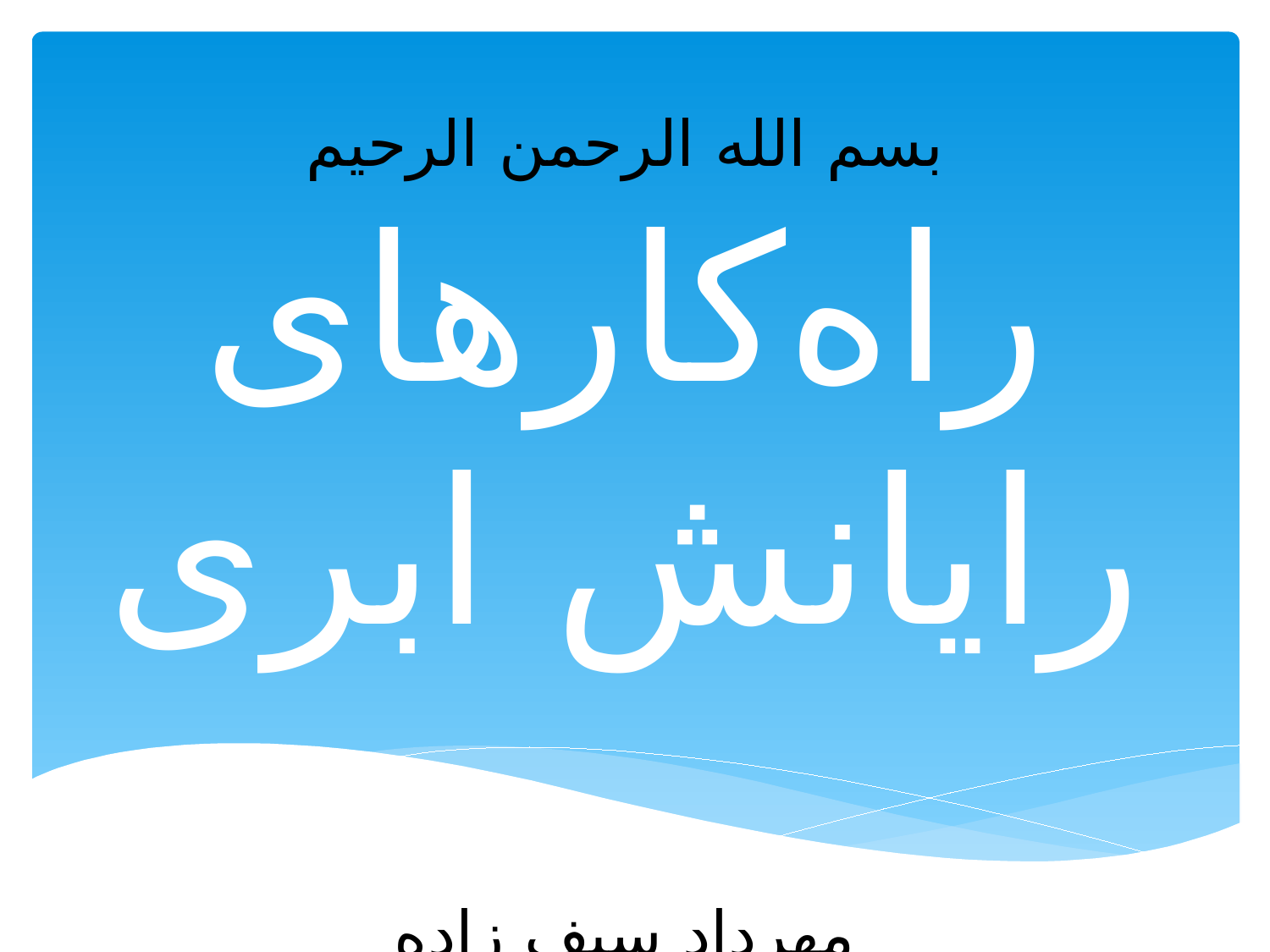

بسم الله الرحمن الرحیم
راه‌کارهای رایانش ابری

مهرداد سیف زاده
اردیبهشت ۹۲